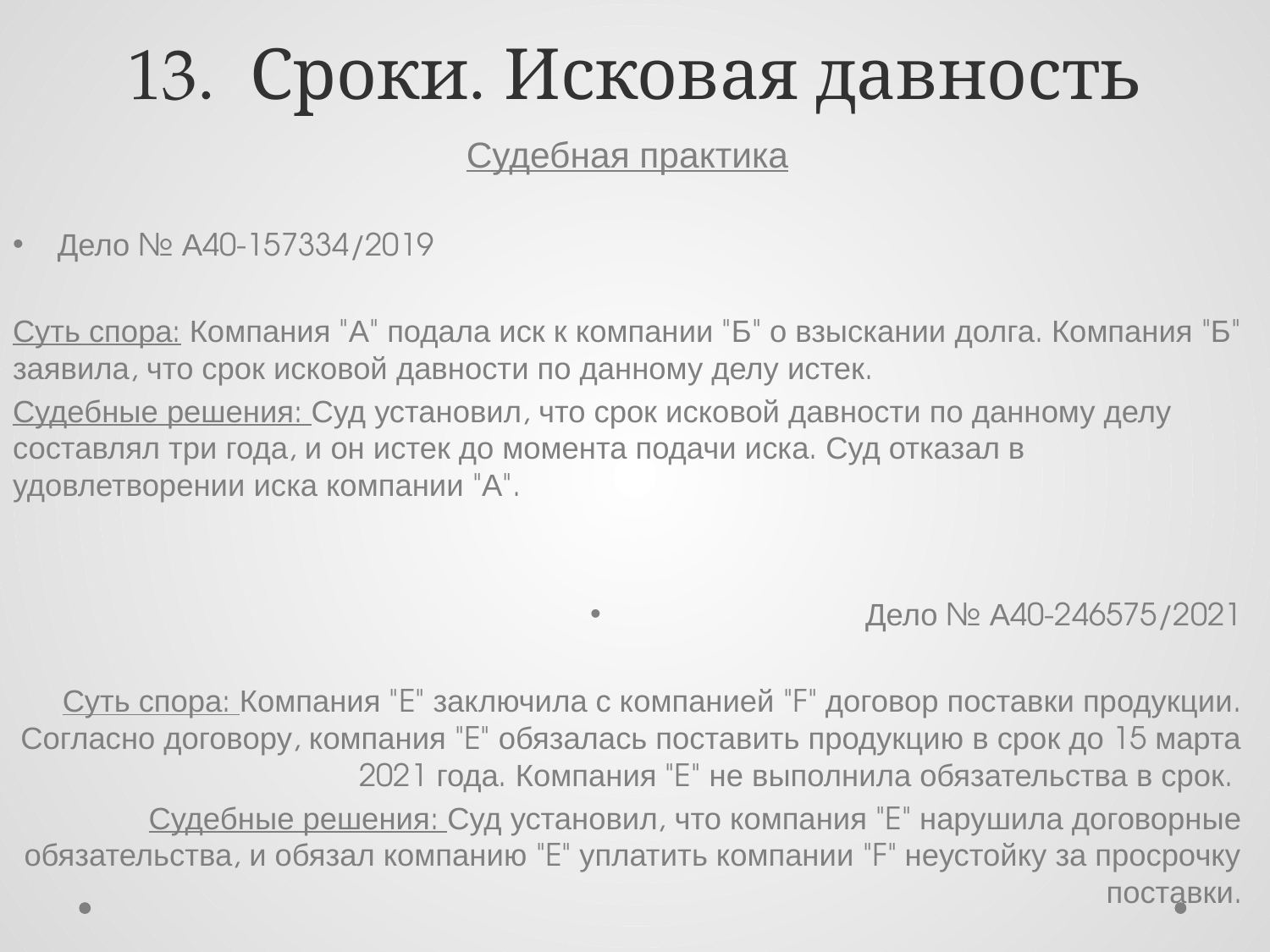

# 13.  Сроки. Исковая давность
Судебная практика

Дело № А40-157334/2019

Суть спора: Компания "А" подала иск к компании "Б" о взыскании долга. Компания "Б" заявила, что срок исковой давности по данному делу истек.
Судебные решения: Суд установил, что срок исковой давности по данному делу составлял три года, и он истек до момента подачи иска. Суд отказал в удовлетворении иска компании "А".

Дело № А40-246575/2021

Суть спора: Компания "E" заключила с компанией "F" договор поставки продукции. Согласно договору, компания "E" обязалась поставить продукцию в срок до 15 марта 2021 года. Компания "E" не выполнила обязательства в срок.
Судебные решения: Суд установил, что компания "E" нарушила договорные обязательства, и обязал компанию "E" уплатить компании "F" неустойку за просрочку поставки.